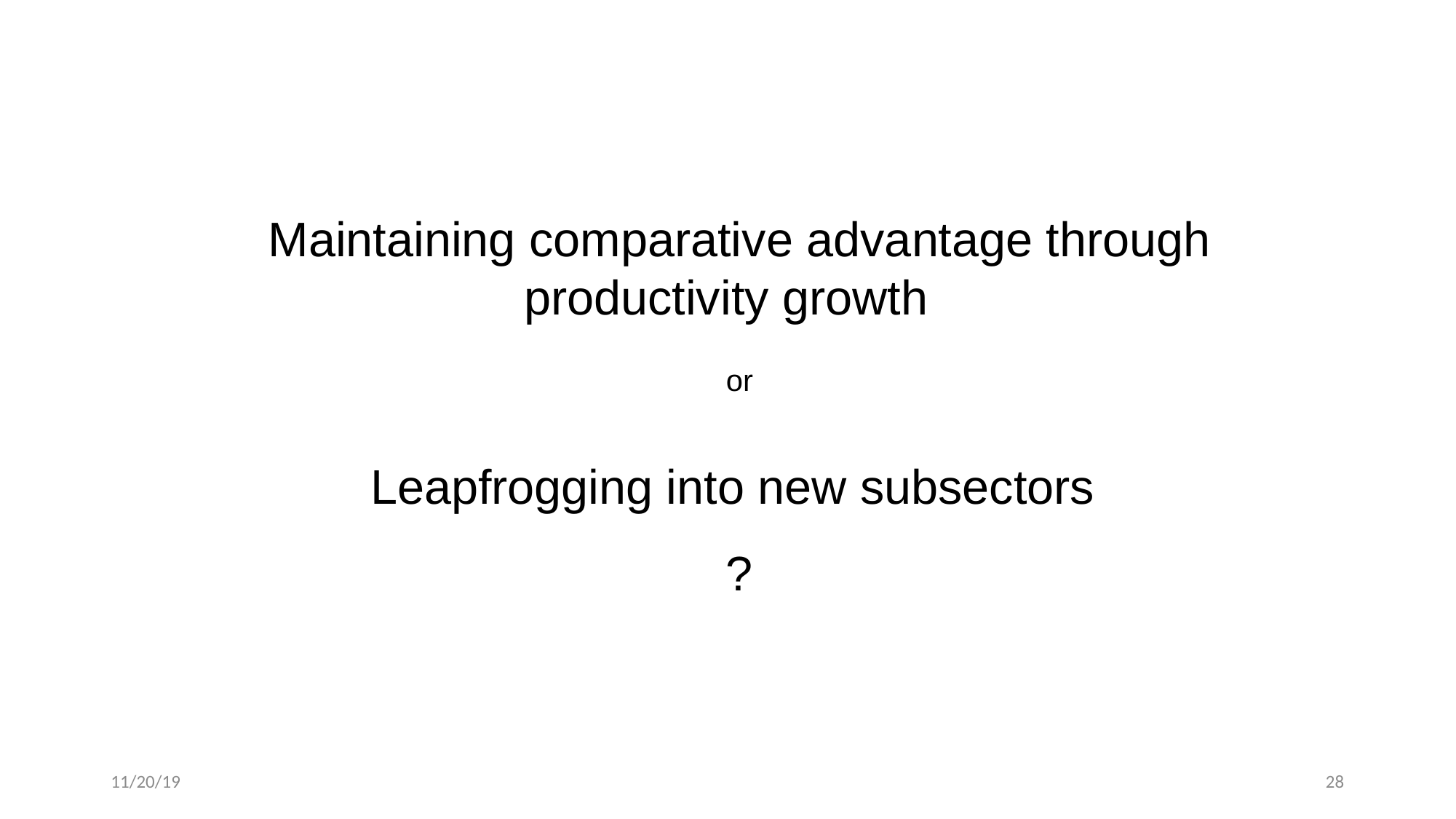

Maintaining comparative advantage through productivity growth

or

Leapfrogging into new subsectors

?

11/20/19

28